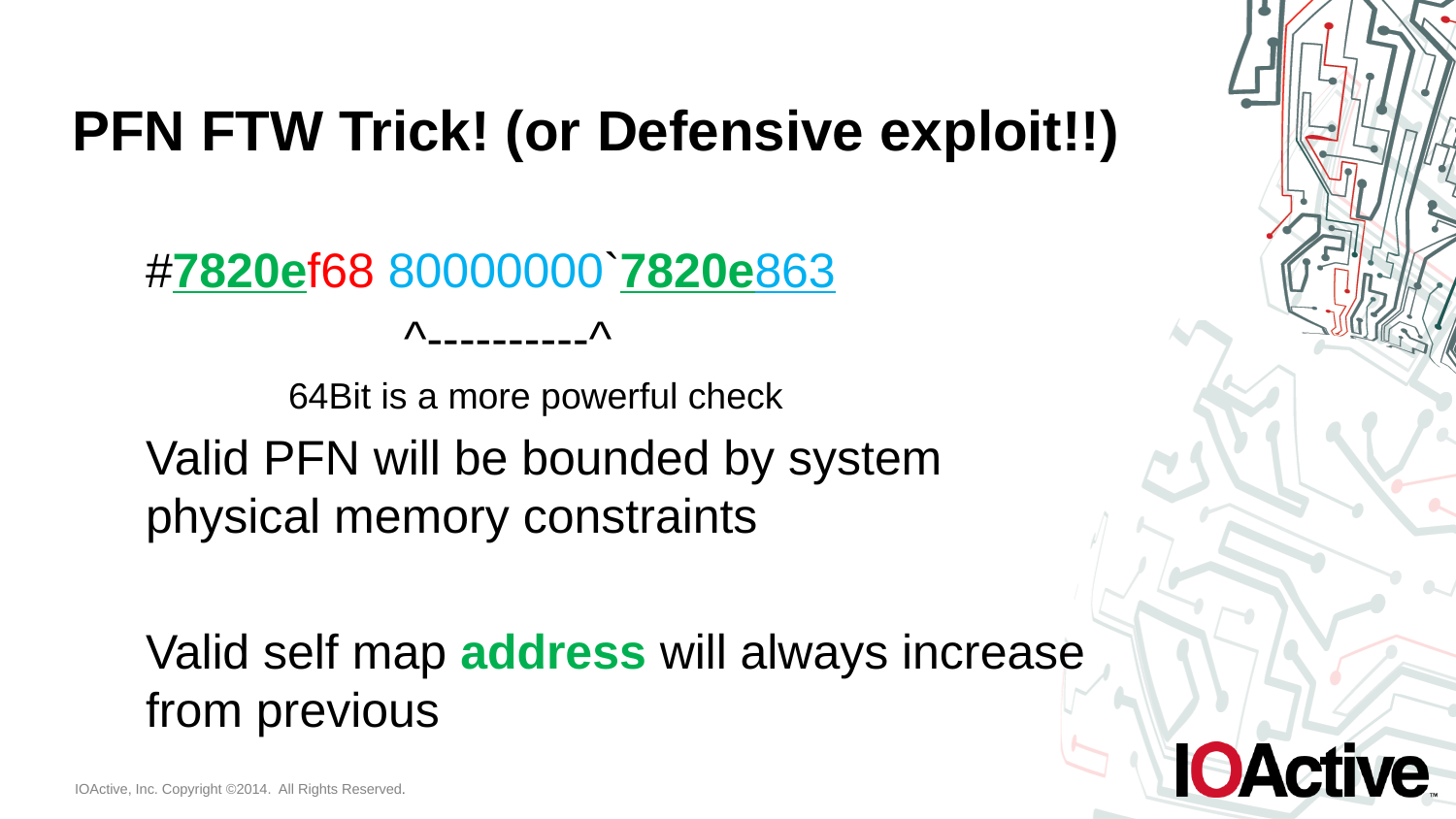

# PFN FTW Trick! (or Defensive exploit!!)
#7820ef68 80000000`7820e863
                   ^----------^
              64Bit is a more powerful check
Valid PFN will be bounded by system physical memory constraints

Valid self map address will always increase from previous